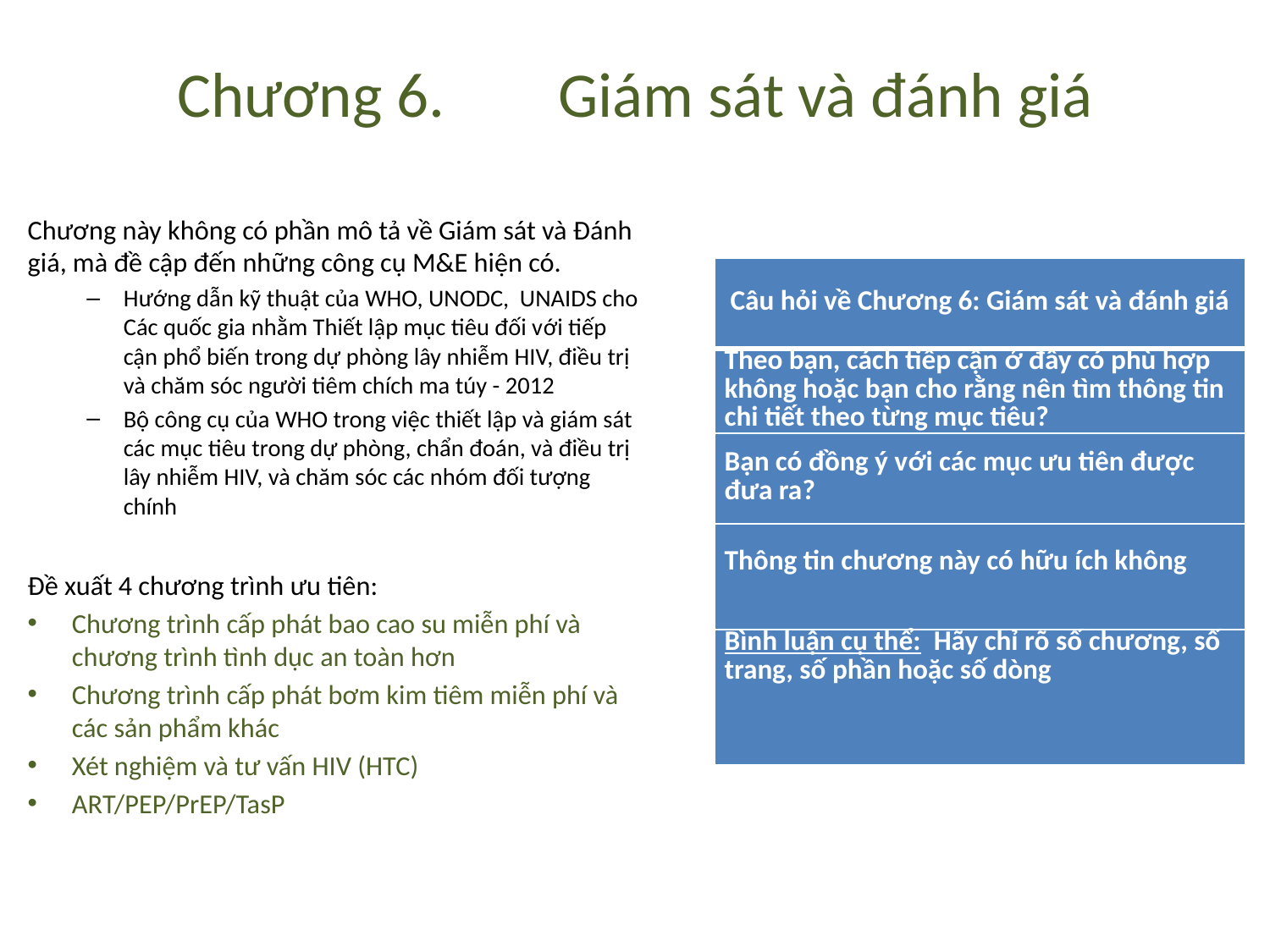

# Chương 6.	Giám sát và đánh giá
Chương này không có phần mô tả về Giám sát và Đánh giá, mà đề cập đến những công cụ M&E hiện có.
Hướng dẫn kỹ thuật của WHO, UNODC,  UNAIDS cho Các quốc gia nhằm Thiết lập mục tiêu đối với tiếp cận phổ biến trong dự phòng lây nhiễm HIV, điều trị và chăm sóc người tiêm chích ma túy - 2012
Bộ công cụ của WHO trong việc thiết lập và giám sát các mục tiêu trong dự phòng, chẩn đoán, và điều trị lây nhiễm HIV, và chăm sóc các nhóm đối tượng chính

Đề xuất 4 chương trình ưu tiên:
Chương trình cấp phát bao cao su miễn phí và chương trình tình dục an toàn hơn
Chương trình cấp phát bơm kim tiêm miễn phí và các sản phẩm khác
Xét nghiệm và tư vấn HIV (HTC)
ART/PEP/PrEP/TasP

| Câu hỏi về Chương 6: Giám sát và đánh giá |
| --- |
| Theo bạn, cách tiếp cận ở đây có phù hợp không hoặc bạn cho rằng nên tìm thông tin chi tiết theo từng mục tiêu? |
| Bạn có đồng ý với các mục ưu tiên được đưa ra? |
| Thông tin chương này có hữu ích không |
| Bình luận cụ thể: Hãy chỉ rõ số chương, số trang, số phần hoặc số dòng |